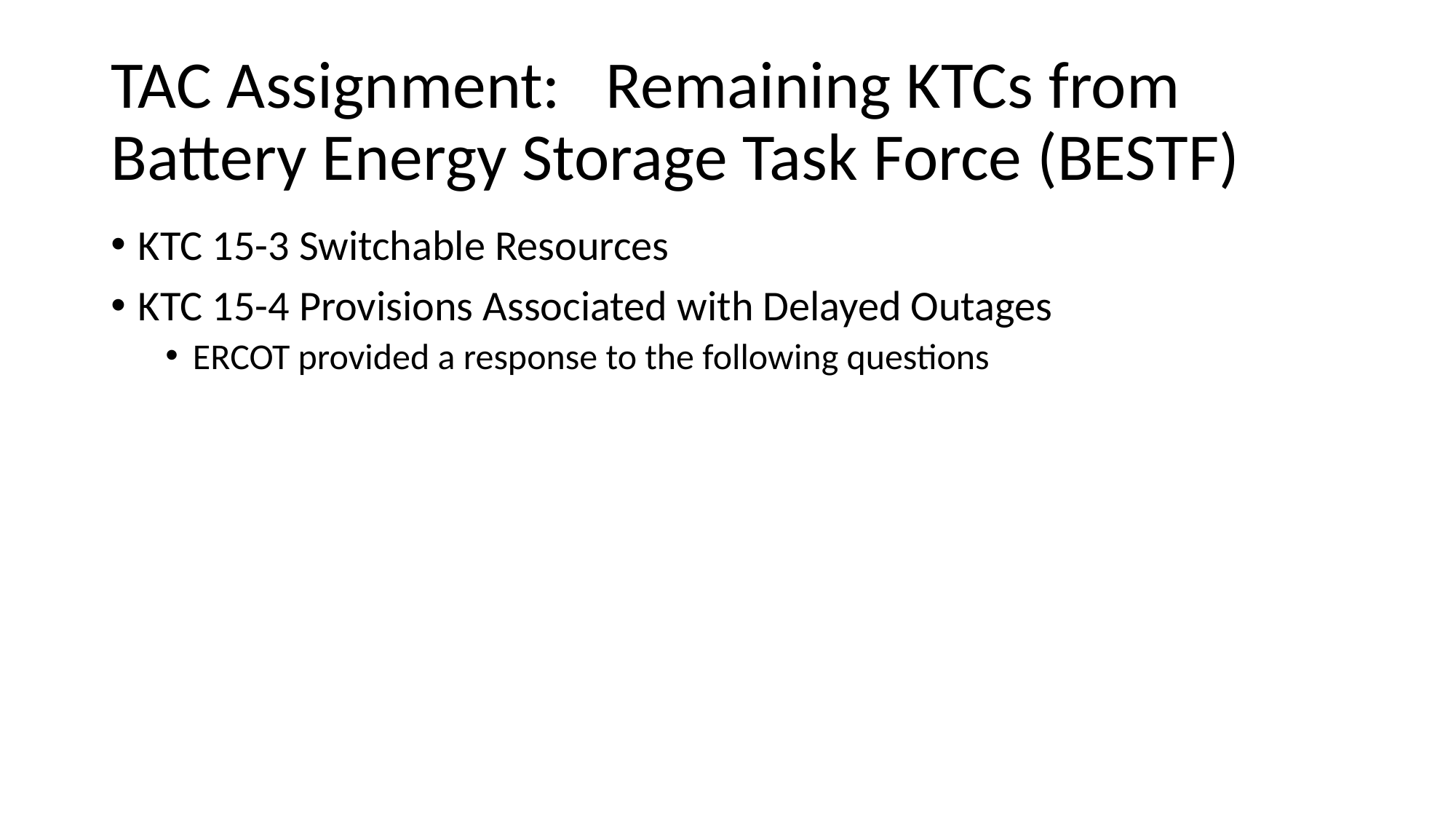

# TAC Assignment:   Remaining KTCs from Battery Energy Storage Task Force (BESTF)
KTC 15-3 Switchable Resources
KTC 15-4 Provisions Associated with Delayed Outages
ERCOT provided a response to the following questions